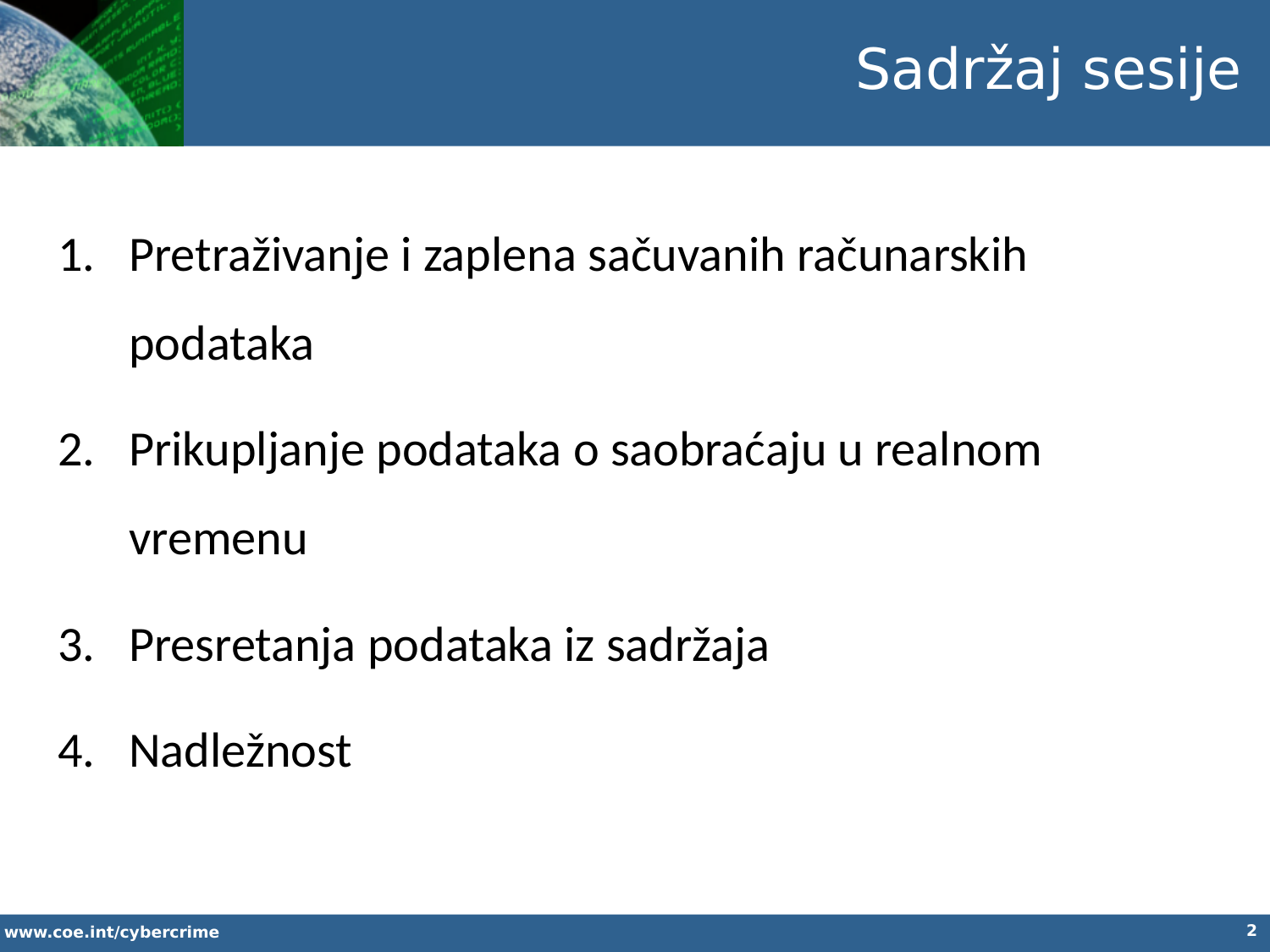

Sadržaj sesije
Pretraživanje i zaplena sačuvanih računarskih podataka
Prikupljanje podataka o saobraćaju u realnom vremenu
Presretanja podataka iz sadržaja
Nadležnost